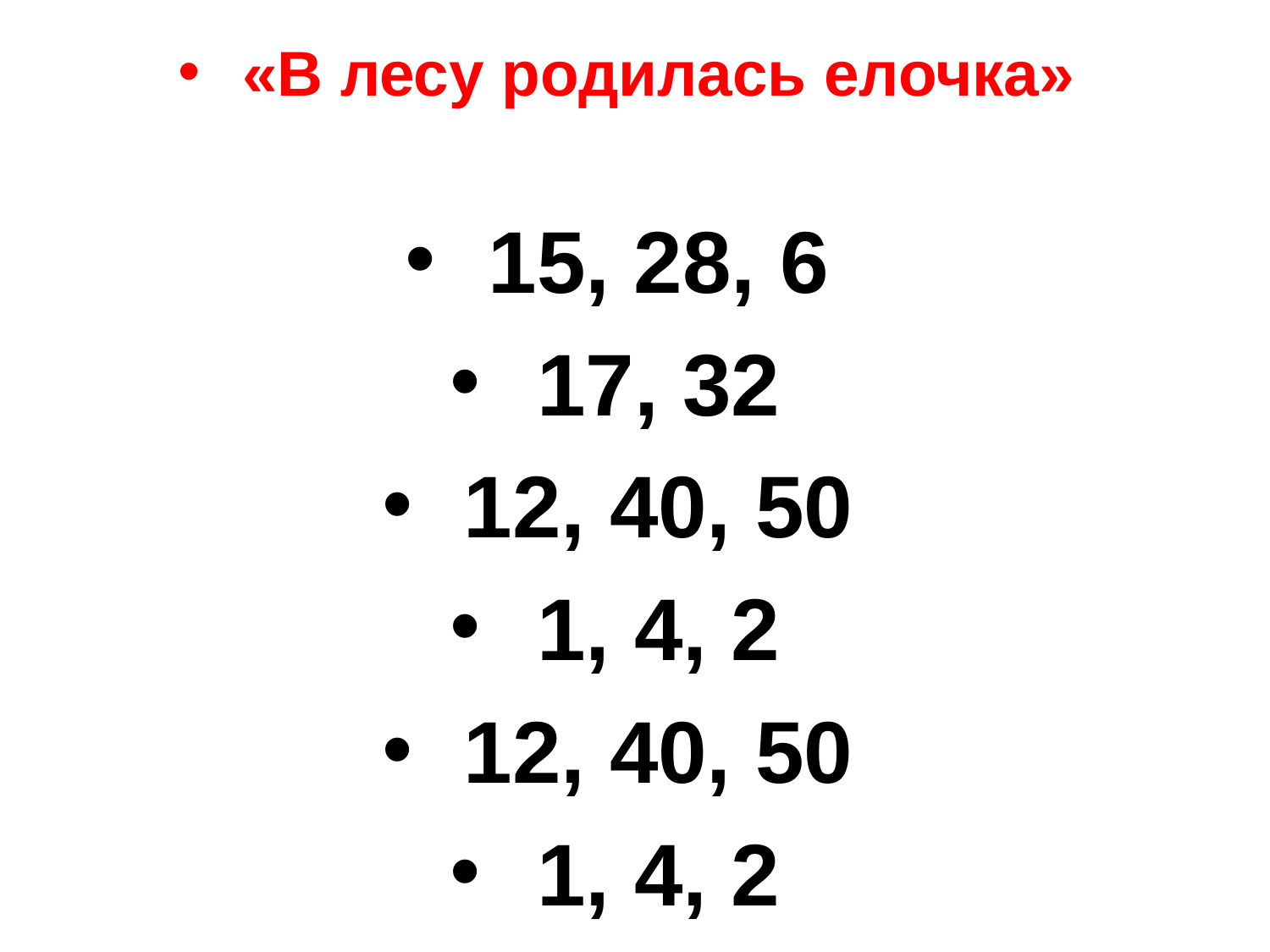

«В лесу родилась елочка»

15, 28, 6
17, 32
12, 40, 50
1, 4, 2
12, 40, 50
1, 4, 2